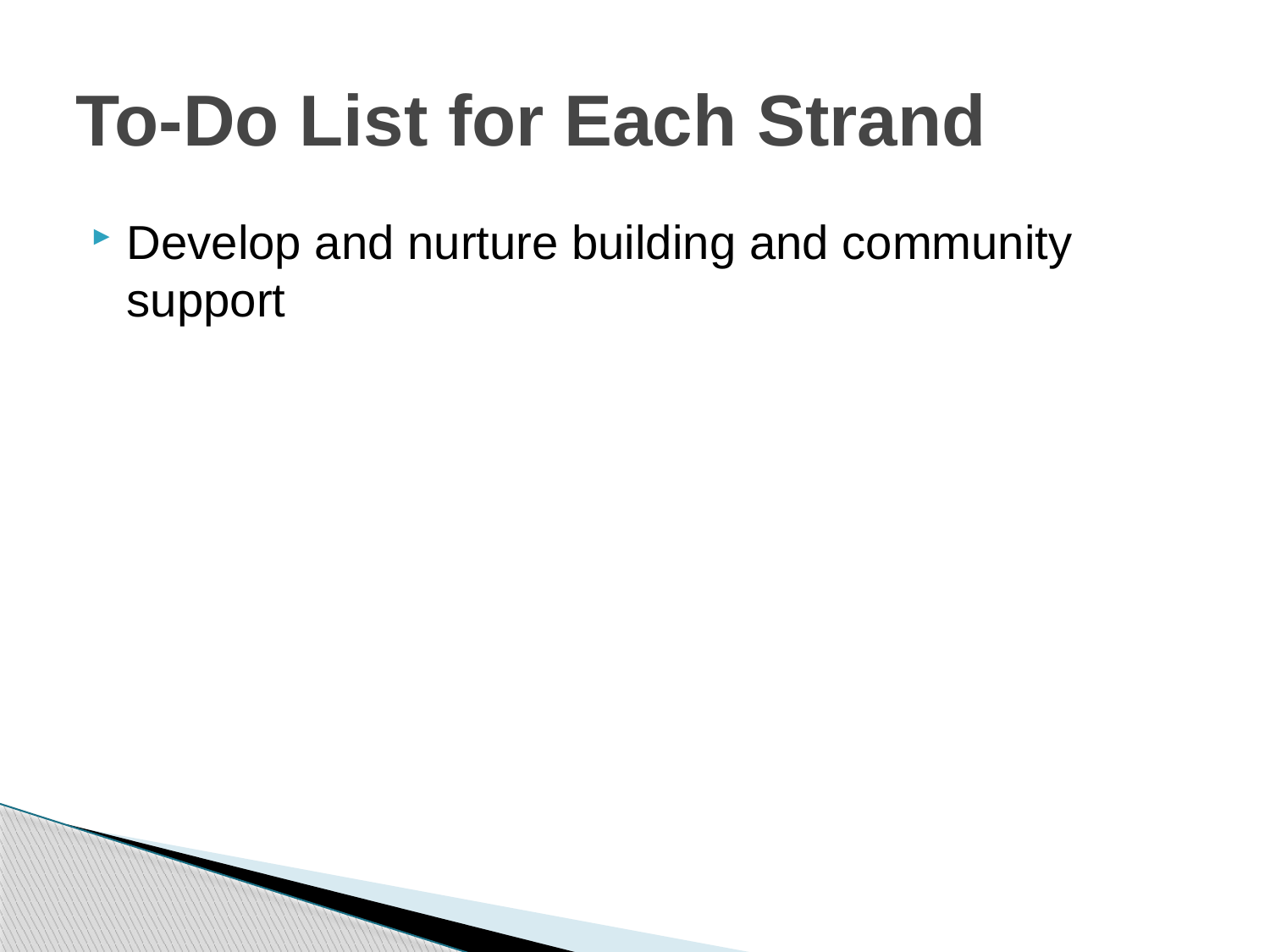

# To-Do List for Each Strand
Develop and nurture building and community support